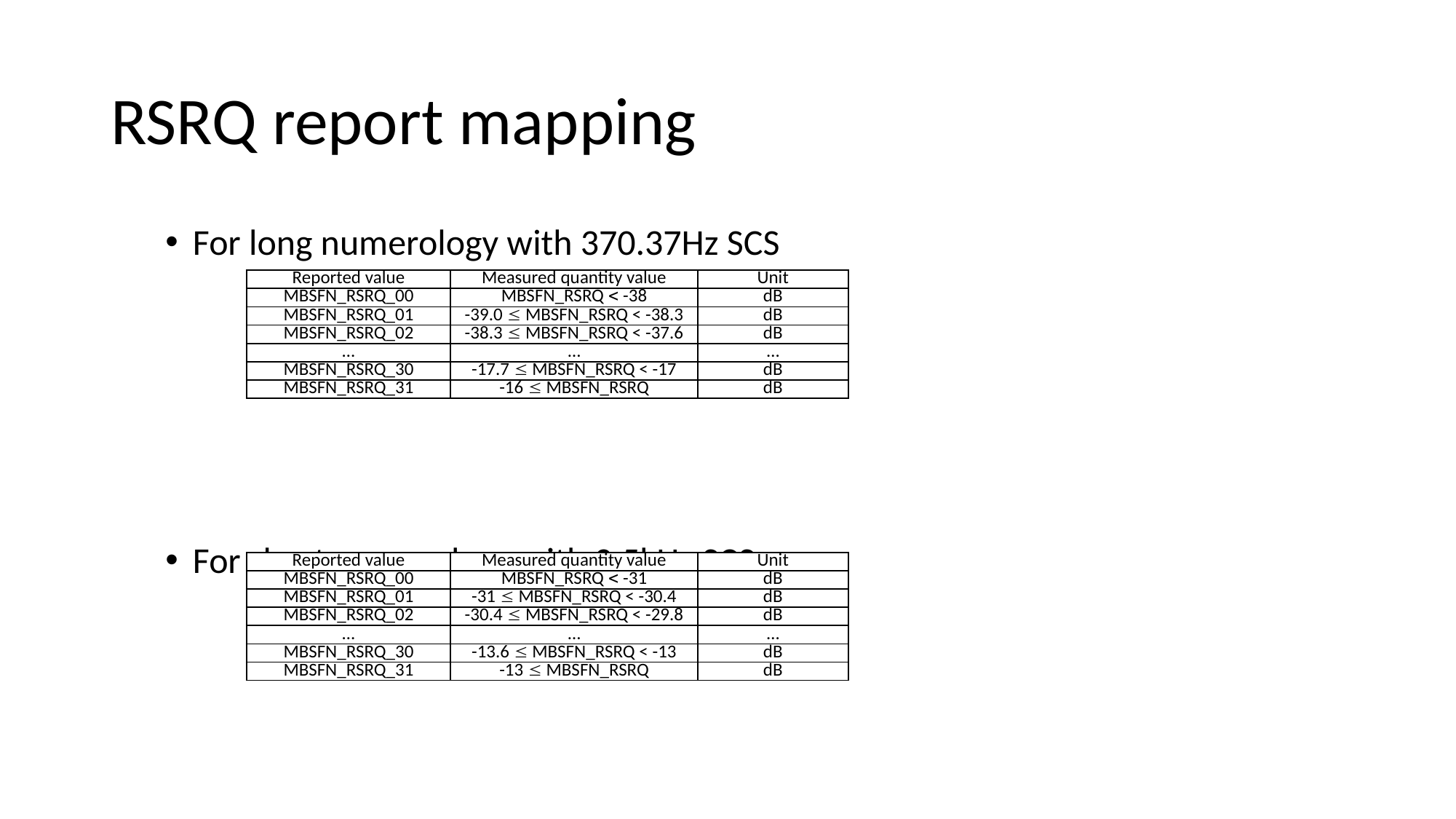

# RSRQ report mapping
For long numerology with 370.37Hz SCS

For short numerology with 2.5kHz SCS
| Reported value | Measured quantity value | Unit |
| --- | --- | --- |
| MBSFN\_RSRQ\_00 | MBSFN\_RSRQ < -38 | dB |
| MBSFN\_RSRQ\_01 | -39.0 ≤ MBSFN\_RSRQ < -38.3 | dB |
| MBSFN\_RSRQ\_02 | -38.3 ≤ MBSFN\_RSRQ < -37.6 | dB |
| … | … | … |
| MBSFN\_RSRQ\_30 | -17.7 ≤ MBSFN\_RSRQ < -17 | dB |
| MBSFN\_RSRQ\_31 | -16 ≤ MBSFN\_RSRQ | dB |
| Reported value | Measured quantity value | Unit |
| --- | --- | --- |
| MBSFN\_RSRQ\_00 | MBSFN\_RSRQ < -31 | dB |
| MBSFN\_RSRQ\_01 | -31 ≤ MBSFN\_RSRQ < -30.4 | dB |
| MBSFN\_RSRQ\_02 | -30.4 ≤ MBSFN\_RSRQ < -29.8 | dB |
| … | … | … |
| MBSFN\_RSRQ\_30 | -13.6 ≤ MBSFN\_RSRQ < -13 | dB |
| MBSFN\_RSRQ\_31 | -13 ≤ MBSFN\_RSRQ | dB |